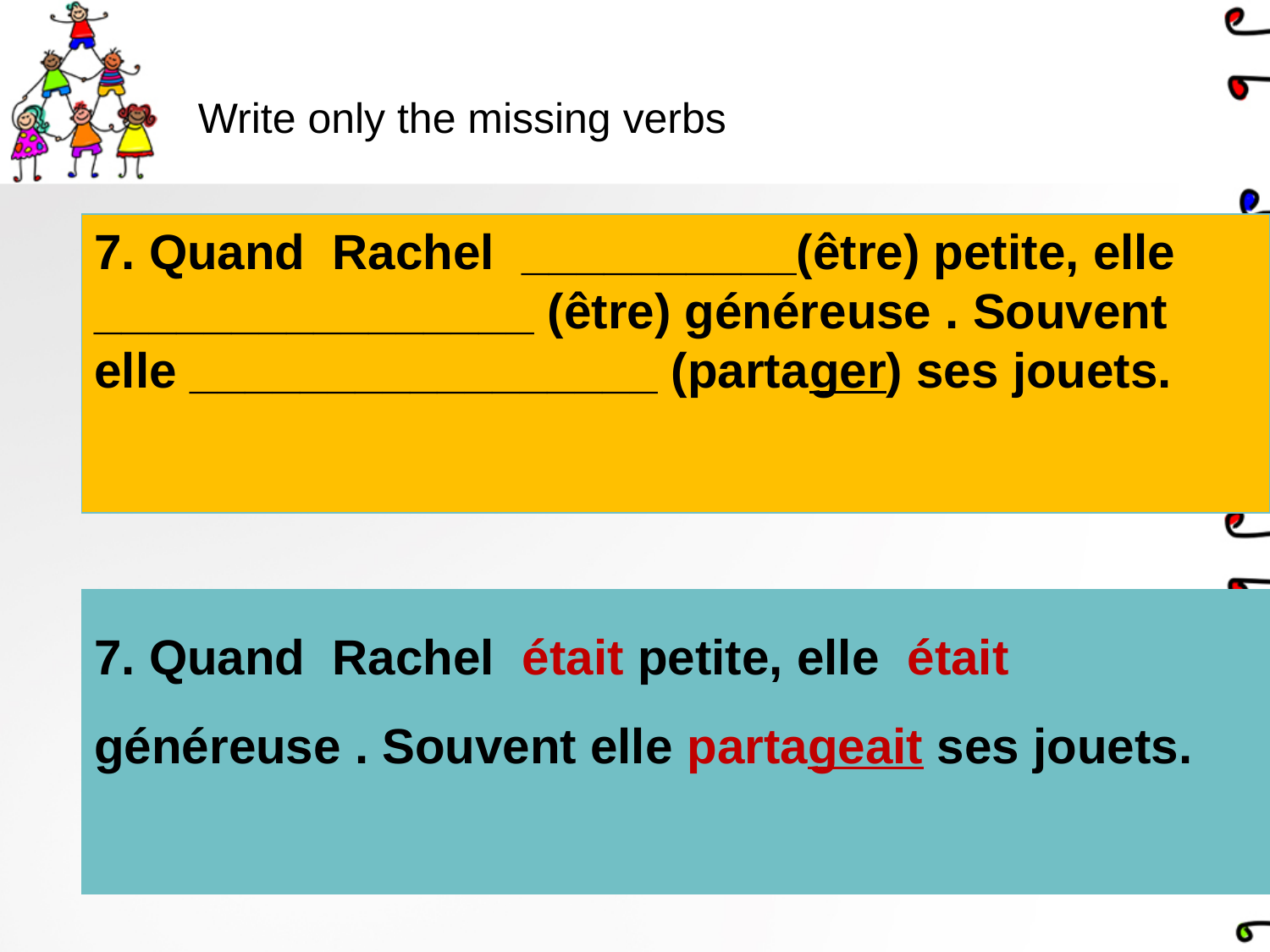

# Write only the missing verbs
7. Quand  Rachel  __________(être) petite, elle     ________________ (être) généreuse . Souvent elle _________________ (partager) ses jouets.
7. Quand  Rachel  était petite, elle  était généreuse . Souvent elle partageait ses jouets.